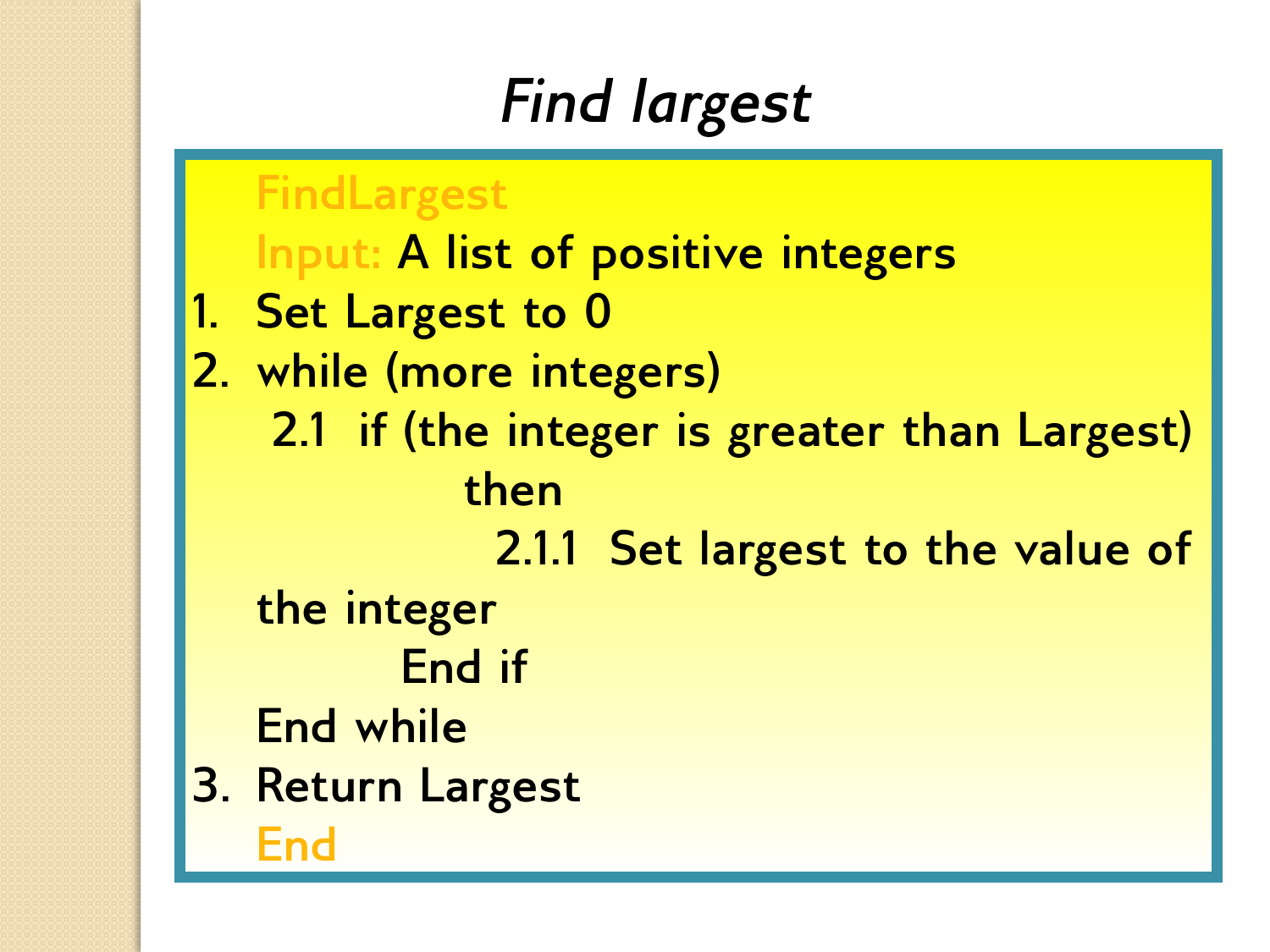

Find largest
	FindLargest
	Input: A list of positive integers
Set Largest to 0
while (more integers)
 2.1  if (the integer is greater than Largest)
	     then
	       2.1.1  Set largest to the value of the integer
         End if
End while
Return Largest
	End